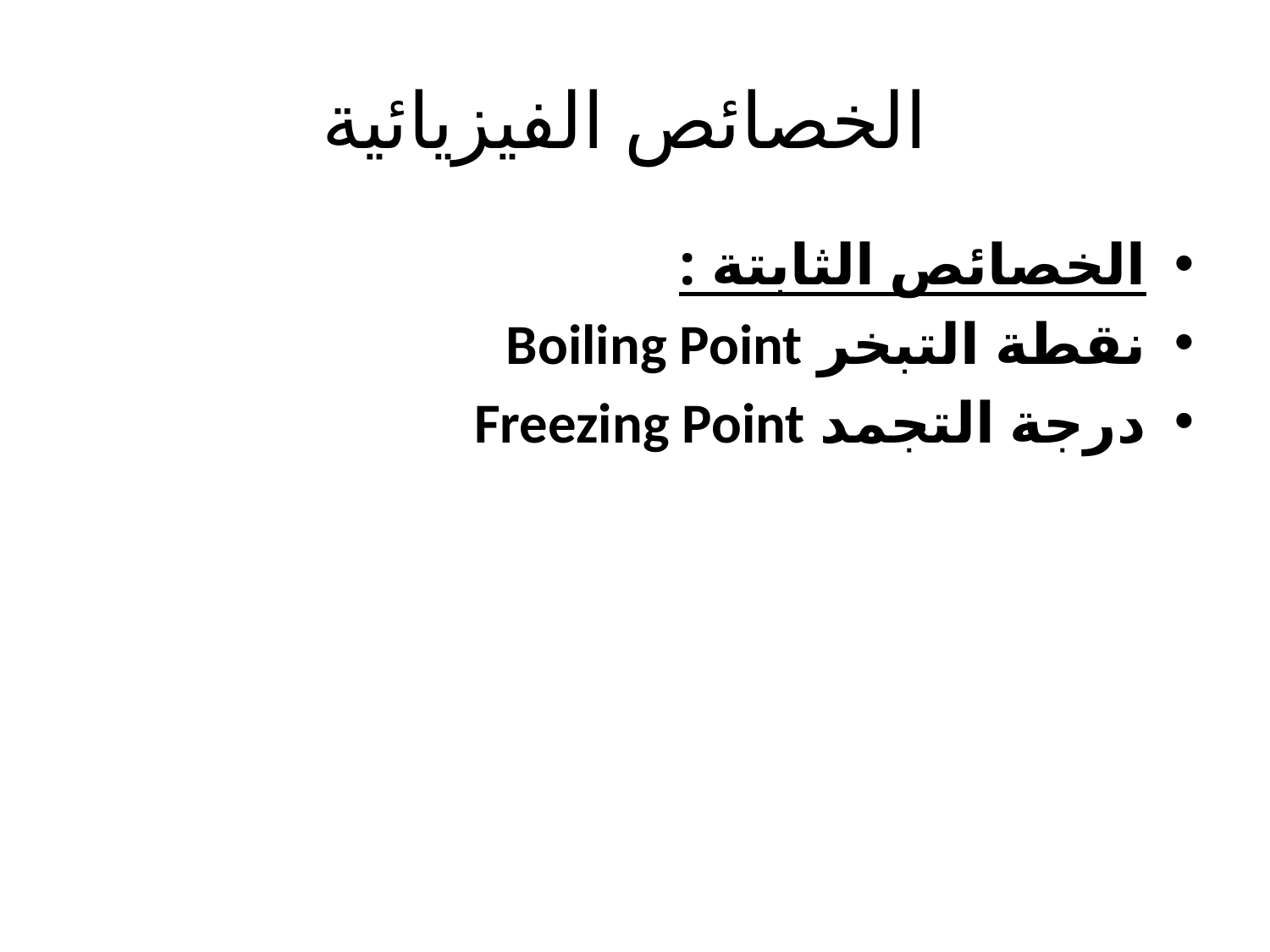

# الخصائص الفيزيائية
الخصائص الثابتة :
نقطة التبخر Boiling Point
درجة التجمد Freezing Point